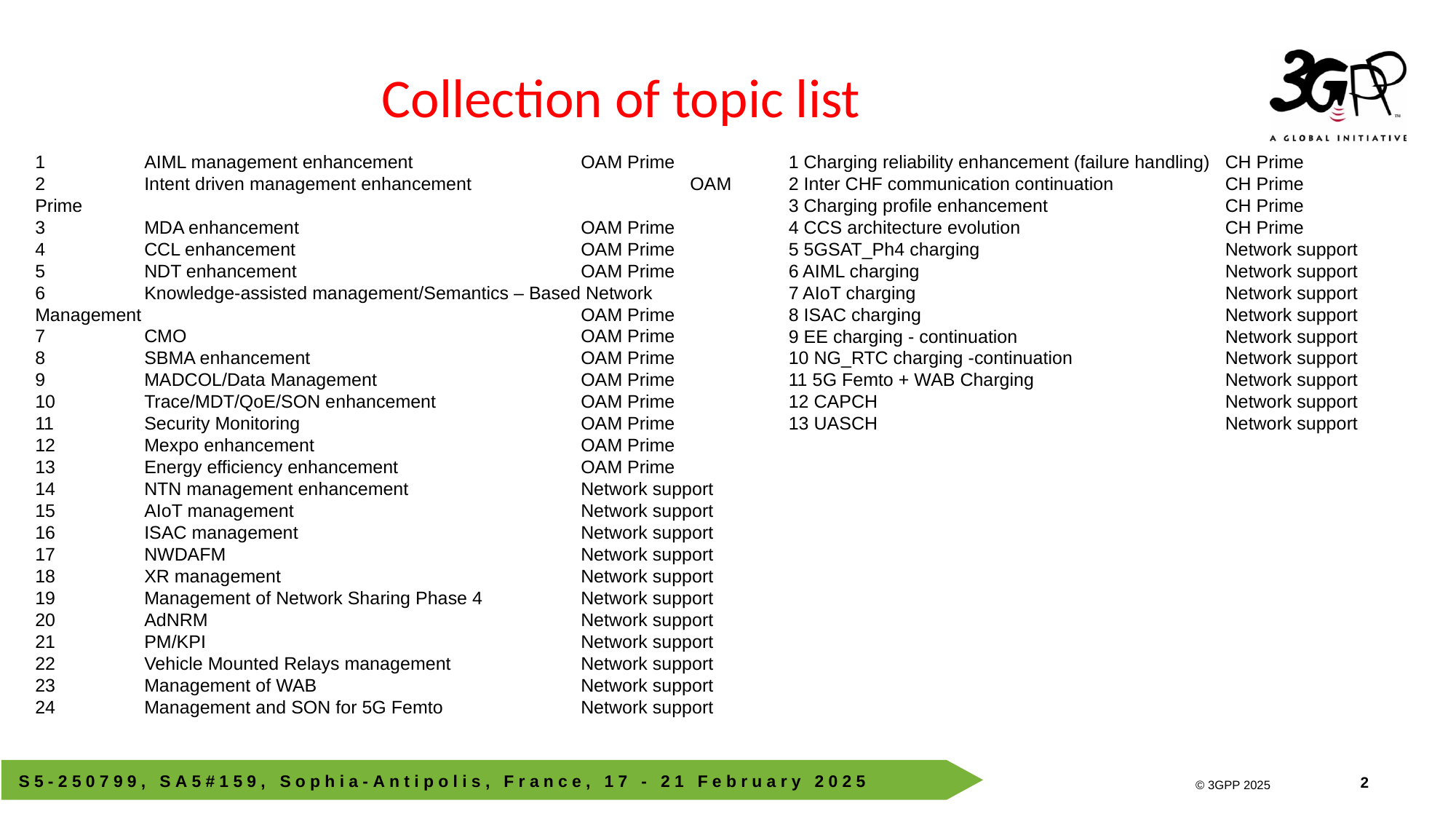

# Collection of topic list
1	AIML management enhancement		OAM Prime
2	Intent driven management enhancement		OAM Prime
3	MDA enhancement			OAM Prime
4	CCL enhancement			OAM Prime
5	NDT enhancement			OAM Prime
6	Knowledge-assisted management/Semantics – Based Network Management					OAM Prime
7	CMO 				OAM Prime
8	SBMA enhancement			OAM Prime
9	MADCOL/Data Management		OAM Prime
10	Trace/MDT/QoE/SON enhancement		OAM Prime
11	Security Monitoring			OAM Prime
12	Mexpo enhancement			OAM Prime
13	Energy efficiency enhancement		OAM Prime
14	NTN management enhancement		Network support
15	AIoT management			Network support
16	ISAC management			Network support
17	NWDAFM				Network support
18	XR management			Network support
19	Management of Network Sharing Phase 4	Network support
20	AdNRM				Network support
21	PM/KPI				Network support
22	Vehicle Mounted Relays management		Network support
23	Management of WAB			Network support
24	Management and SON for 5G Femto		Network support
1 Charging reliability enhancement (failure handling)	CH Prime
2 Inter CHF communication continuation		CH Prime
3 Charging profile enhancement		CH Prime
4 CCS architecture evolution		CH Prime
5 5GSAT_Ph4 charging 			Network support
6 AIML charging			Network support
7 AIoT charging  			Network support
8 ISAC charging			Network support
9 EE charging - continuation		Network support
10 NG_RTC charging -continuation		Network support
11 5G Femto + WAB Charging		Network support
12 CAPCH				Network support
13 UASCH				Network support